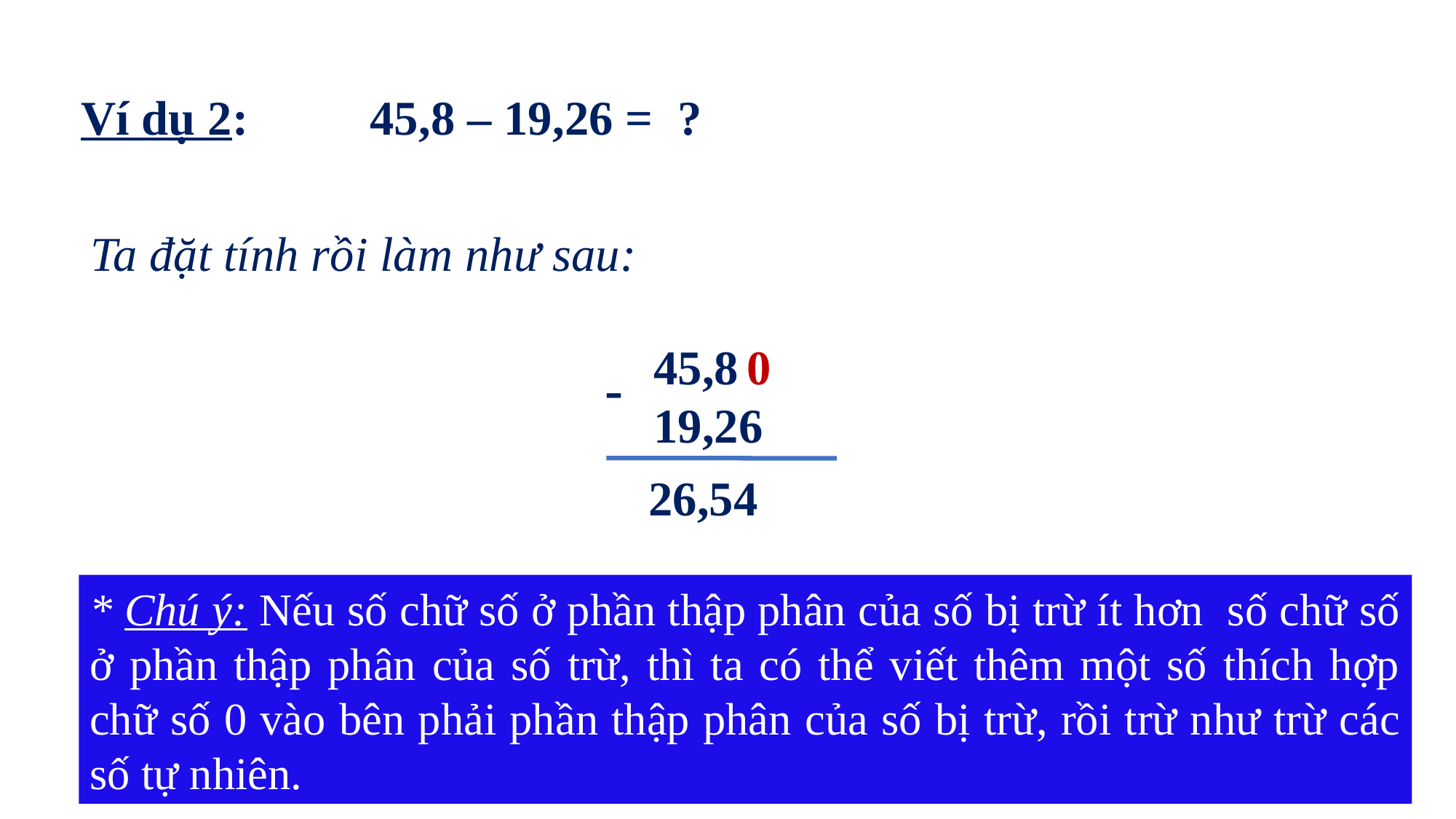

Ví dụ 2:          45,8 – 19,26 =  ?

Ta đặt tính rồi làm như sau:
45,8
19,26
0
-
   26,54
* Chú ý: Nếu số chữ số ở phần thập phân của số bị trừ ít hơn  số chữ số ở phần thập phân của số trừ, thì ta có thể viết thêm một số thích hợp chữ số 0 vào bên phải phần thập phân của số bị trừ, rồi trừ như trừ các số tự nhiên.